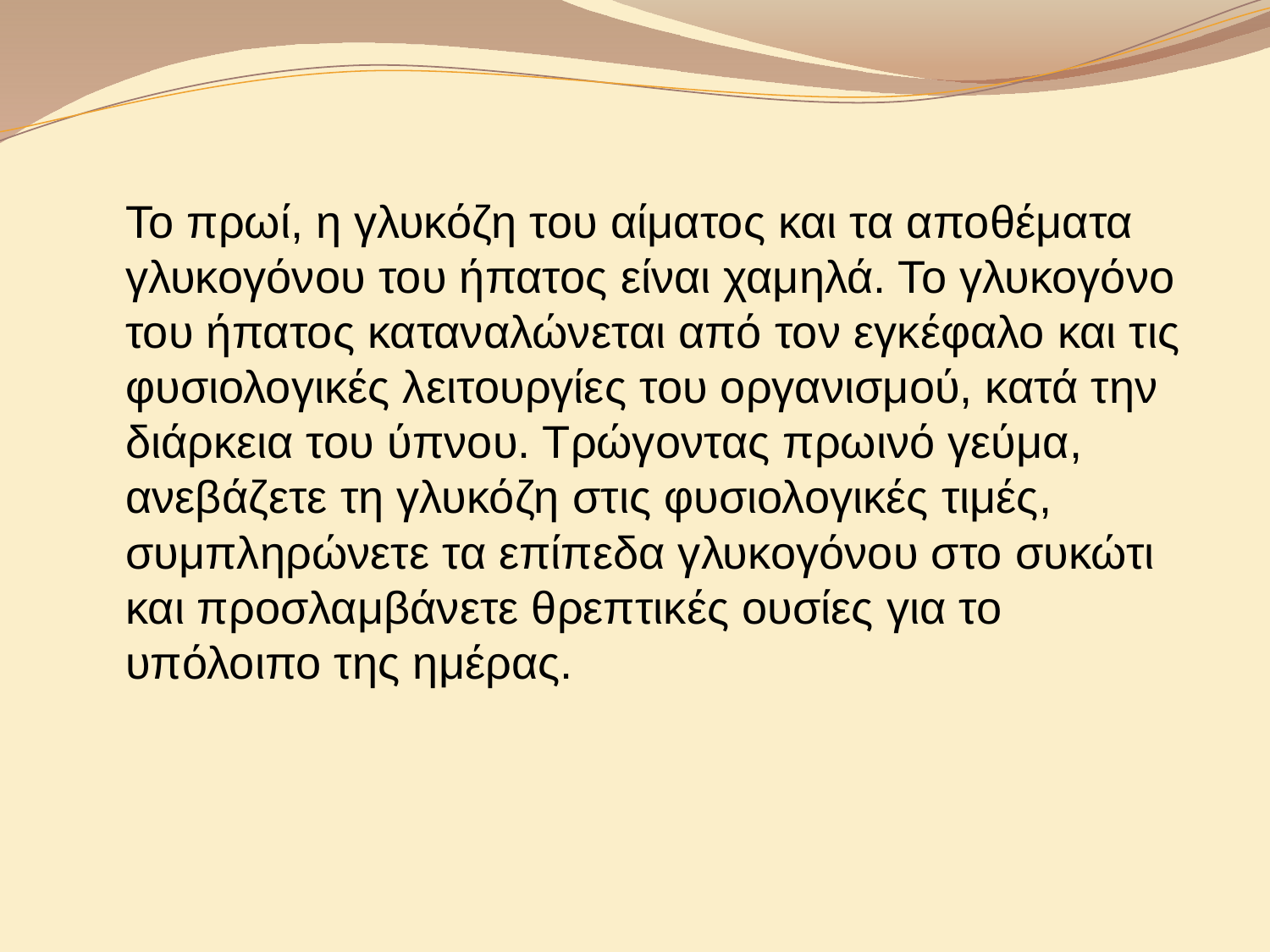

Το πρωί, η γλυκόζη του αίματος και τα αποθέματα γλυκογόνου του ήπατος είναι χαμηλά. Το γλυκογόνο του ήπατος καταναλώνεται από τον εγκέφαλο και τις φυσιολογικές λειτουργίες του οργανισμού, κατά την διάρκεια του ύπνου. Τρώγοντας πρωινό γεύμα, ανεβάζετε τη γλυκόζη στις φυσιολογικές τιμές, συμπληρώνετε τα επίπεδα γλυκογόνου στο συκώτι και προσλαμβάνετε θρεπτικές ουσίες για το υπόλοιπο της ημέρας.